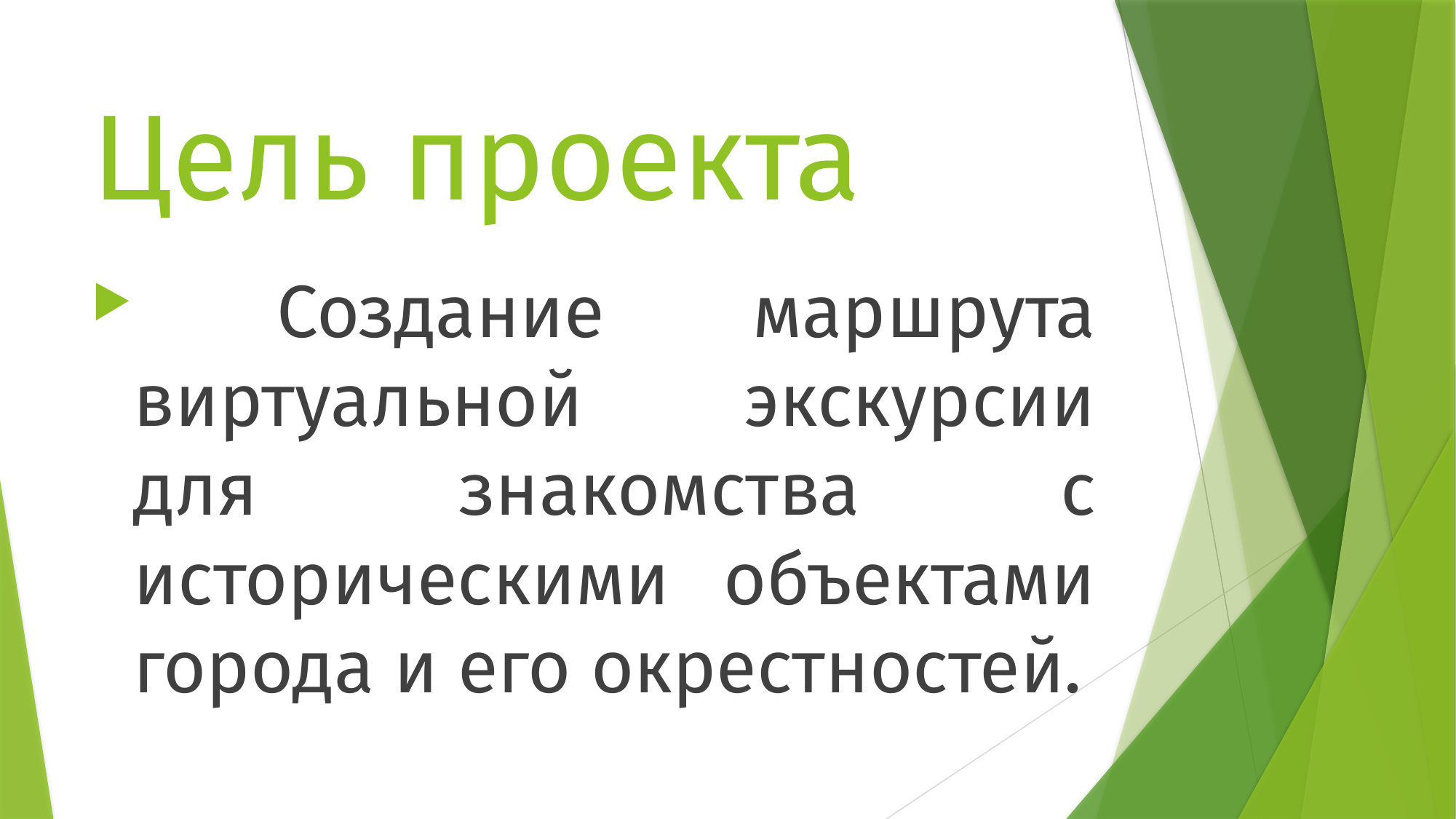

# Цель проекта
 Создание маршрута виртуальной экскурсии для знакомства с историческими объектами города и его окрестностей.